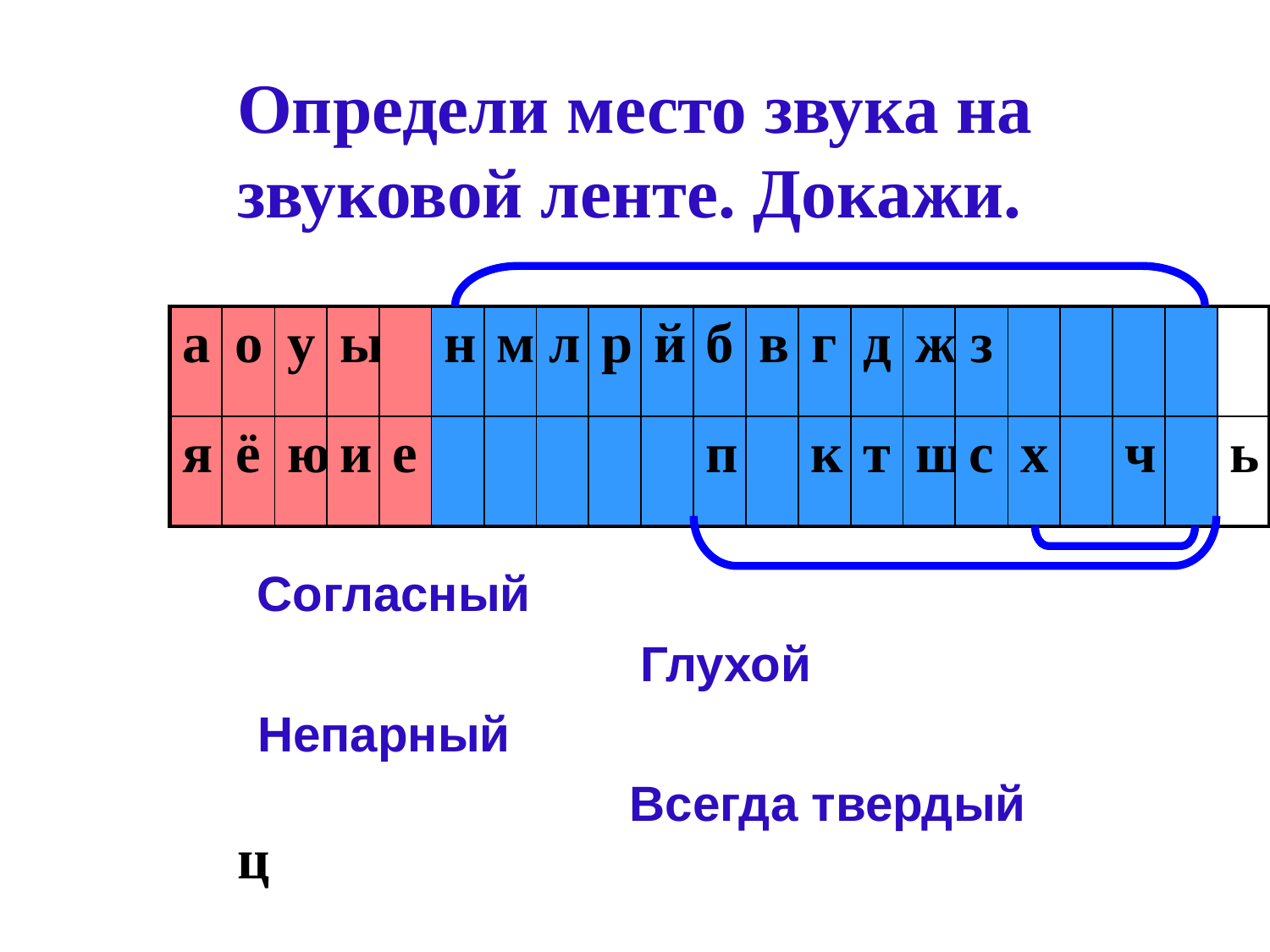

Определи место звука на звуковой ленте. Докажи.

| а | о | у | ы |  | н | м | л | р | й | б | в | г | д | ж | з |  |  |  |  |  |
| --- | --- | --- | --- | --- | --- | --- | --- | --- | --- | --- | --- | --- | --- | --- | --- | --- | --- | --- | --- | --- |
| я | ё | ю | и | е |  |  |  |  |  | п |  | к | т | ш | с | х |  | ч |  | ь |

Согласный
Глухой
Непарный
Всегда твердый
ц